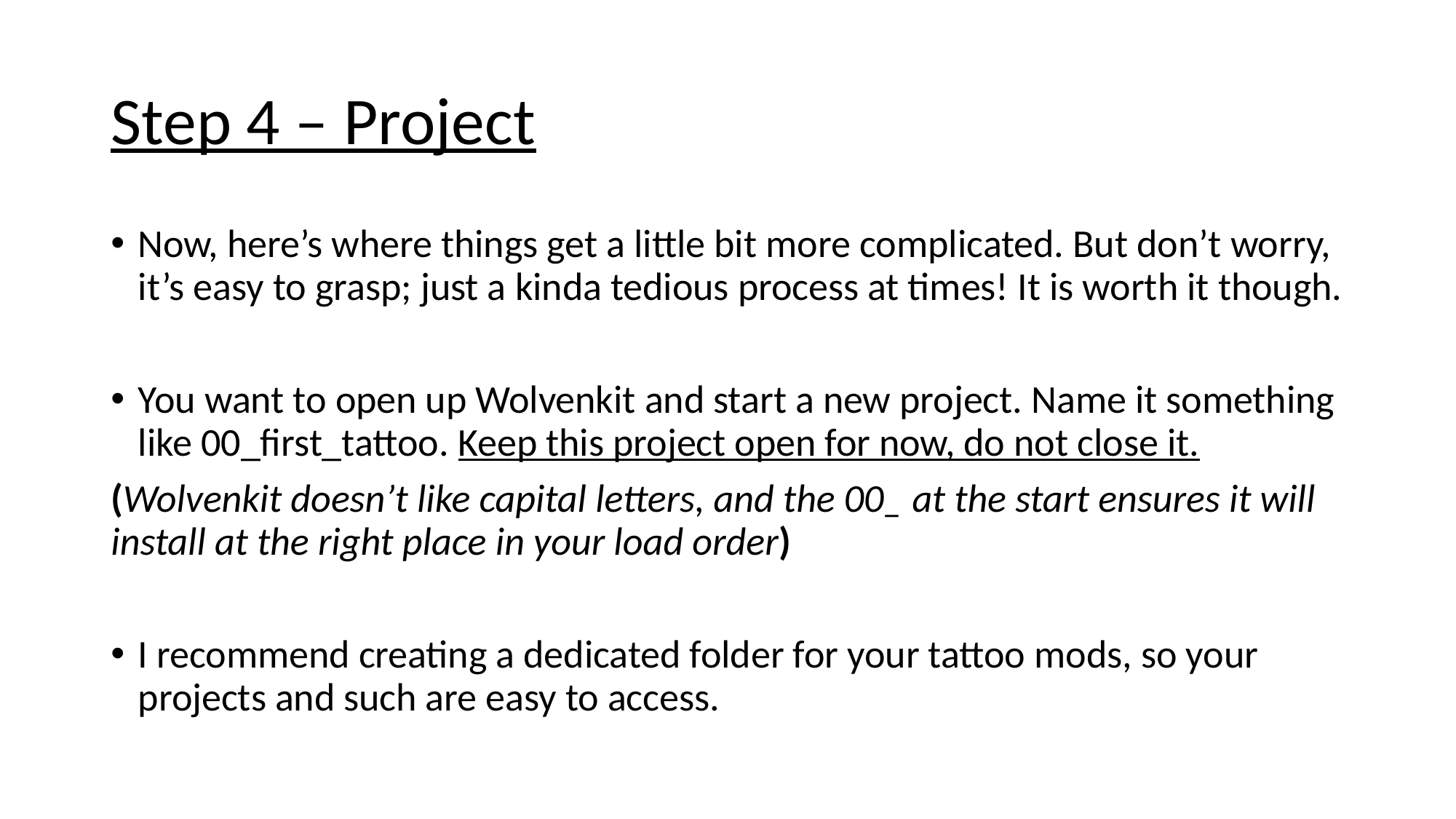

# Step 4 – Project
Now, here’s where things get a little bit more complicated. But don’t worry, it’s easy to grasp; just a kinda tedious process at times! It is worth it though.

You want to open up Wolvenkit and start a new project. Name it something like 00_first_tattoo. Keep this project open for now, do not close it.
(Wolvenkit doesn’t like capital letters, and the 00_ at the start ensures it will install at the right place in your load order)

I recommend creating a dedicated folder for your tattoo mods, so your projects and such are easy to access.